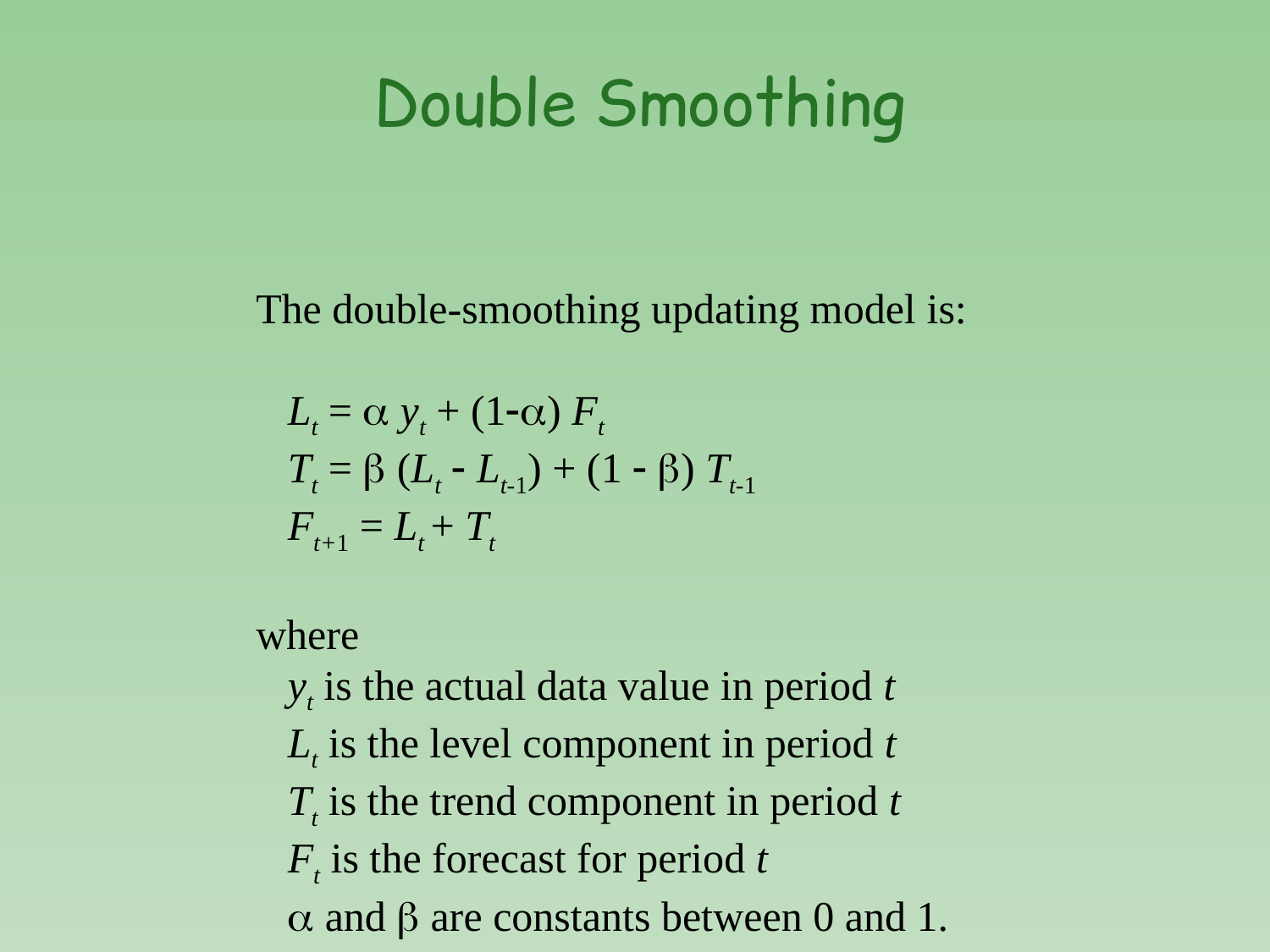

# Double Smoothing
The double-smoothing updating model is:

   Lt = α yt + (1−α) Ft
   Tt = β (Lt − Lt-1) + (1 − β) Tt-1
   Ft+1 = Lt + Tt

where
   yt is the actual data value in period t
   Lt is the level component in period t
   Tt is the trend component in period t
   Ft is the forecast for period t
   α and β are constants between 0 and 1.